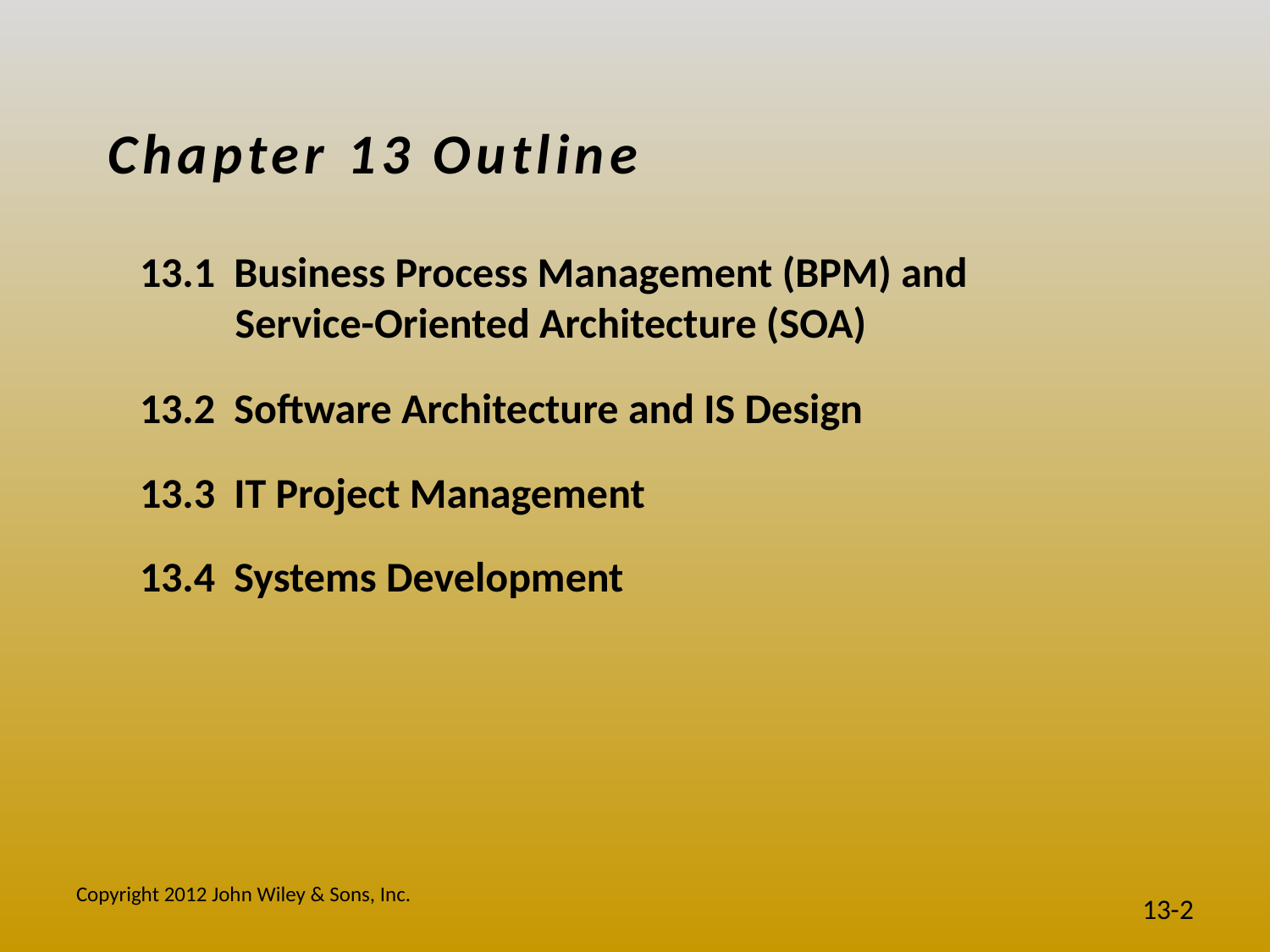

# Chapter 13 Outline
13.1  Business Process Management (BPM) and
     Service-Oriented Architecture (SOA)
13.2  Software Architecture and IS Design
13.3  IT Project Management
13.4  Systems Development
Copyright 2012 John Wiley & Sons, Inc.
13-2